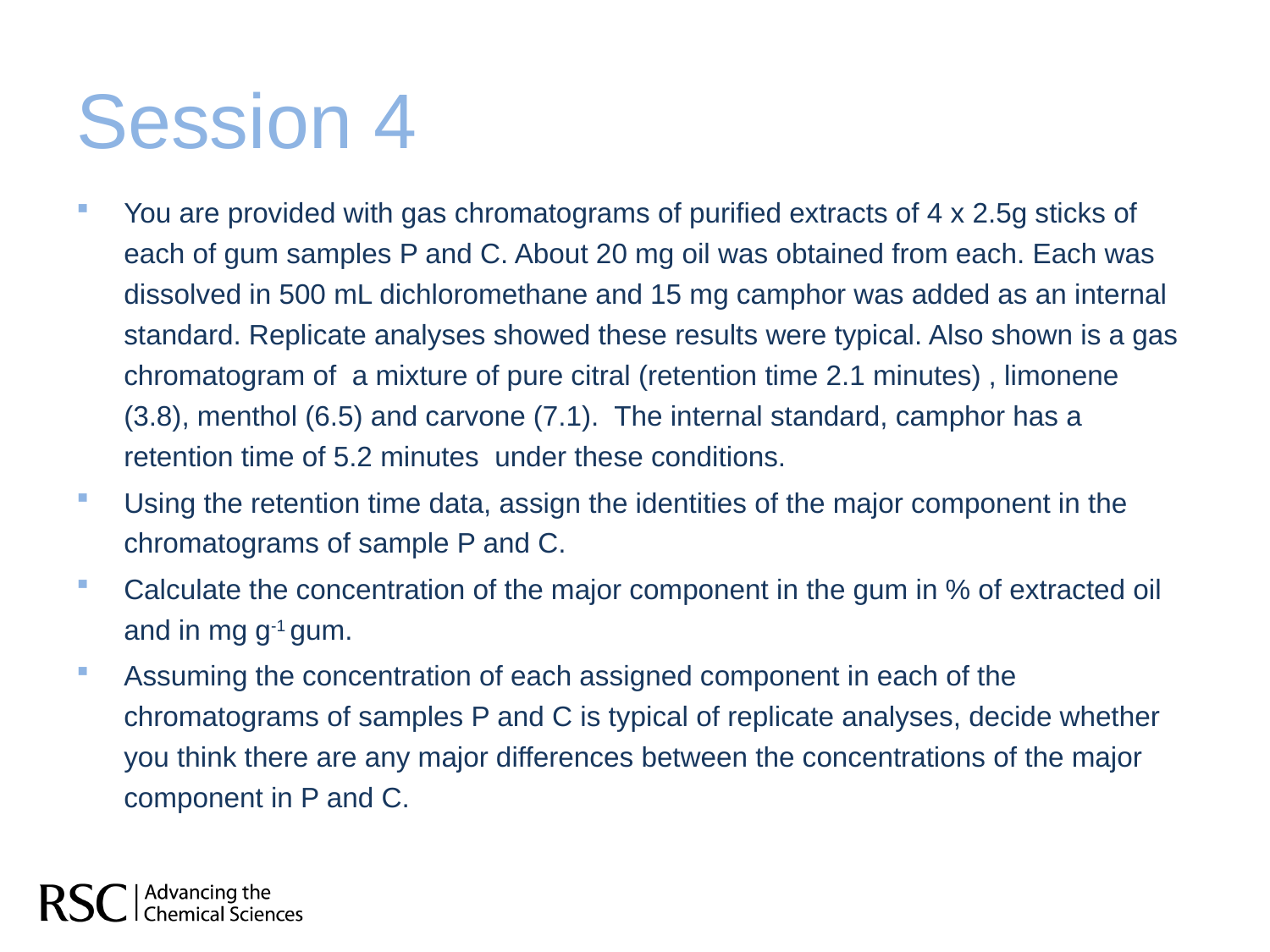

# Session 4
You are provided with gas chromatograms of purified extracts of 4 x 2.5g sticks of each of gum samples P and C. About 20 mg oil was obtained from each. Each was dissolved in 500 mL dichloromethane and 15 mg camphor was added as an internal standard. Replicate analyses showed these results were typical. Also shown is a gas chromatogram of  a mixture of pure citral (retention time 2.1 minutes) , limonene (3.8), menthol (6.5) and carvone (7.1).  The internal standard, camphor has a retention time of 5.2 minutes  under these conditions.
Using the retention time data, assign the identities of the major component in the chromatograms of sample P and C.
Calculate the concentration of the major component in the gum in % of extracted oil and in mg g-1 gum.
Assuming the concentration of each assigned component in each of the chromatograms of samples P and C is typical of replicate analyses, decide whether you think there are any major differences between the concentrations of the major  component in P and C.